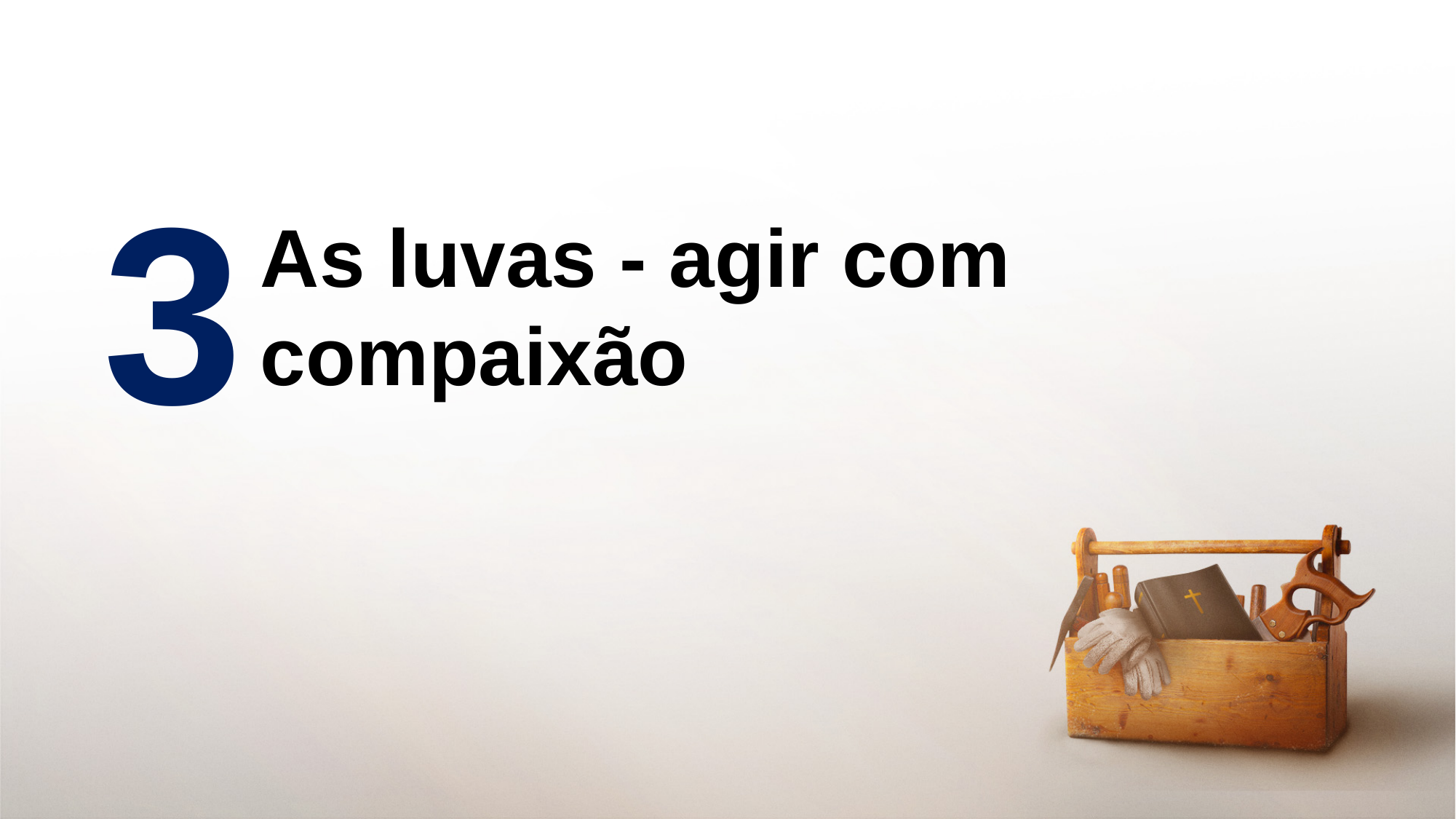

3
As luvas - agir com compaixão